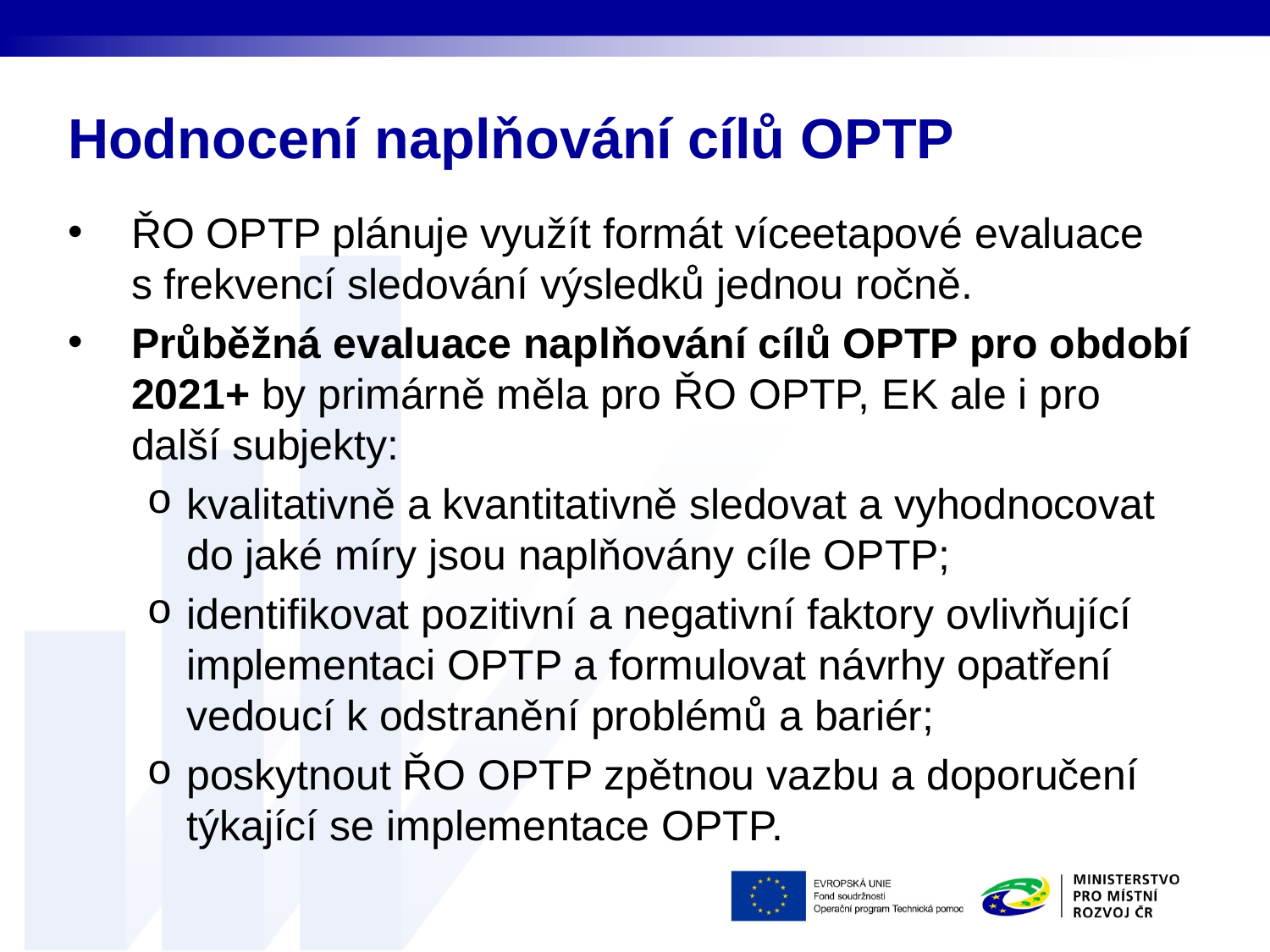

# Hodnocení naplňování cílů OPTP
ŘO OPTP plánuje využít formát víceetapové evaluace s frekvencí sledování výsledků jednou ročně.
Průběžná evaluace naplňování cílů OPTP pro období 2021+ by primárně měla pro ŘO OPTP, EK ale i pro další subjekty:
kvalitativně a kvantitativně sledovat a vyhodnocovat do jaké míry jsou naplňovány cíle OPTP;
identifikovat pozitivní a negativní faktory ovlivňující implementaci OPTP a formulovat návrhy opatření vedoucí k odstranění problémů a bariér;
poskytnout ŘO OPTP zpětnou vazbu a doporučení týkající se implementace OPTP.